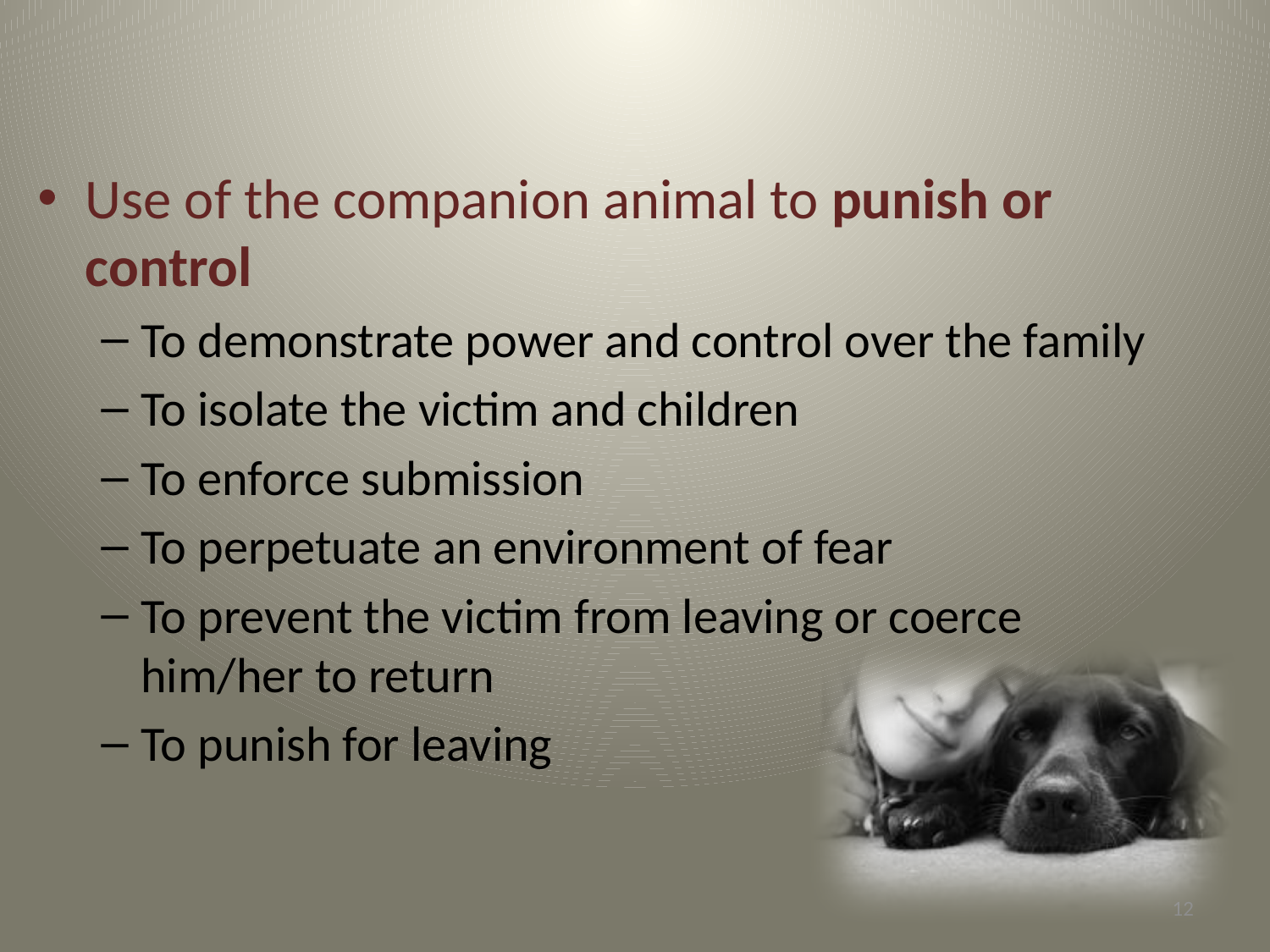

Use of the companion animal to punish or control
To demonstrate power and control over the family
To isolate the victim and children
To enforce submission
To perpetuate an environment of fear
To prevent the victim from leaving or coerce him/her to return
To punish for leaving
12